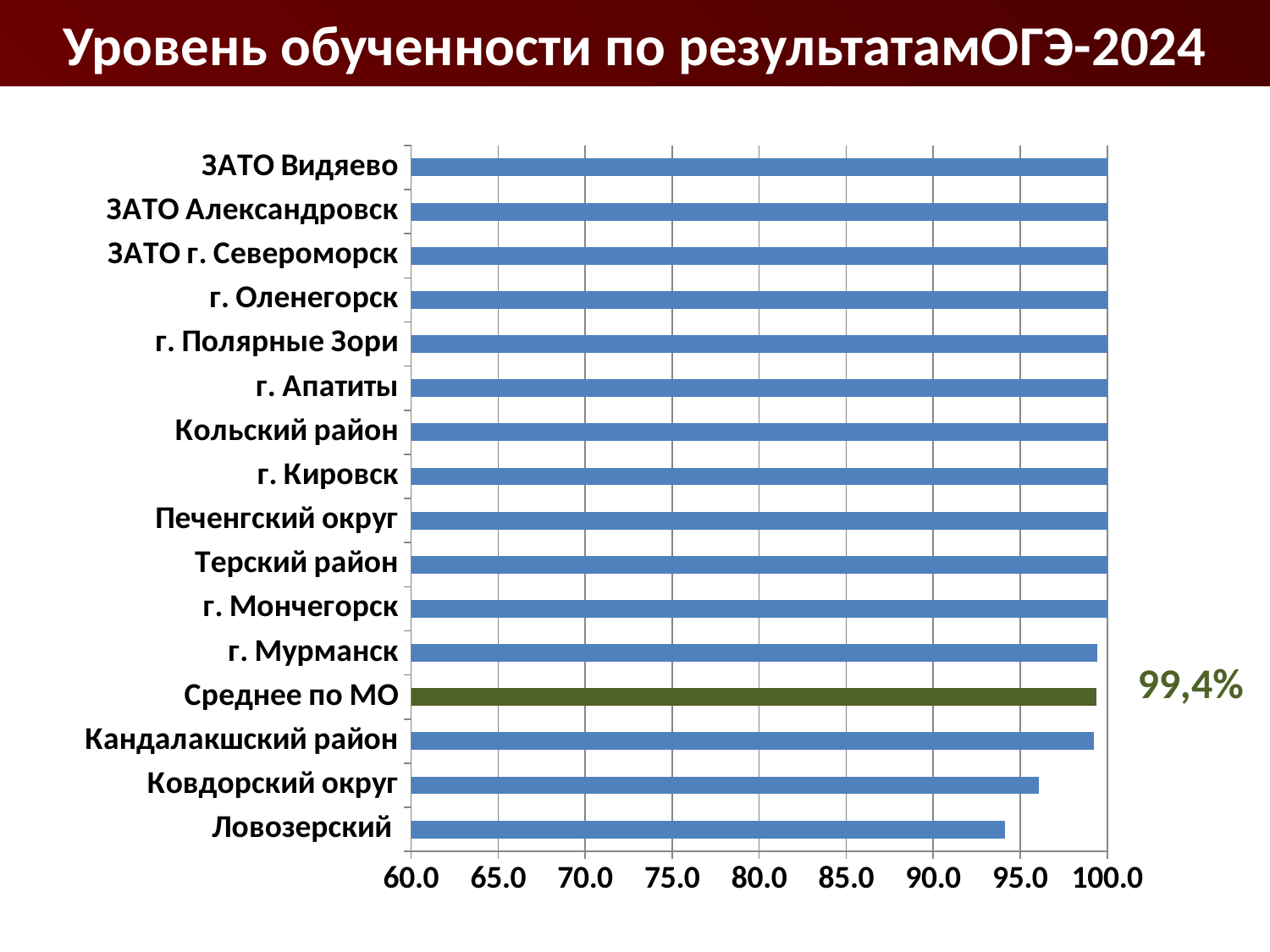

# Уровень обученности по результатамОГЭ-2024

### Chart

| Category |  |
|---|---|
| Ловозерский  | 94.12 |
| Ковдорский округ | 96.08 |
| Кандалакшский район | 99.24 |
| Среднее по МО | 99.4 |
| г. Мурманск | 99.42 |
| г. Мончегорск | 100.0 |
| Терский район | 100.0 |
| Печенгский округ | 100.0 |
| г. Кировск | 100.0 |
| Кольский район | 100.0 |
| г. Апатиты | 100.0 |
| г. Полярные Зори | 100.0 |
| г. Оленегорск | 100.0 |
| ЗАТО г. Североморск | 100.0 |
| ЗАТО Александровск | 100.0 |
| ЗАТО Видяево | 100.0 |
99,4%